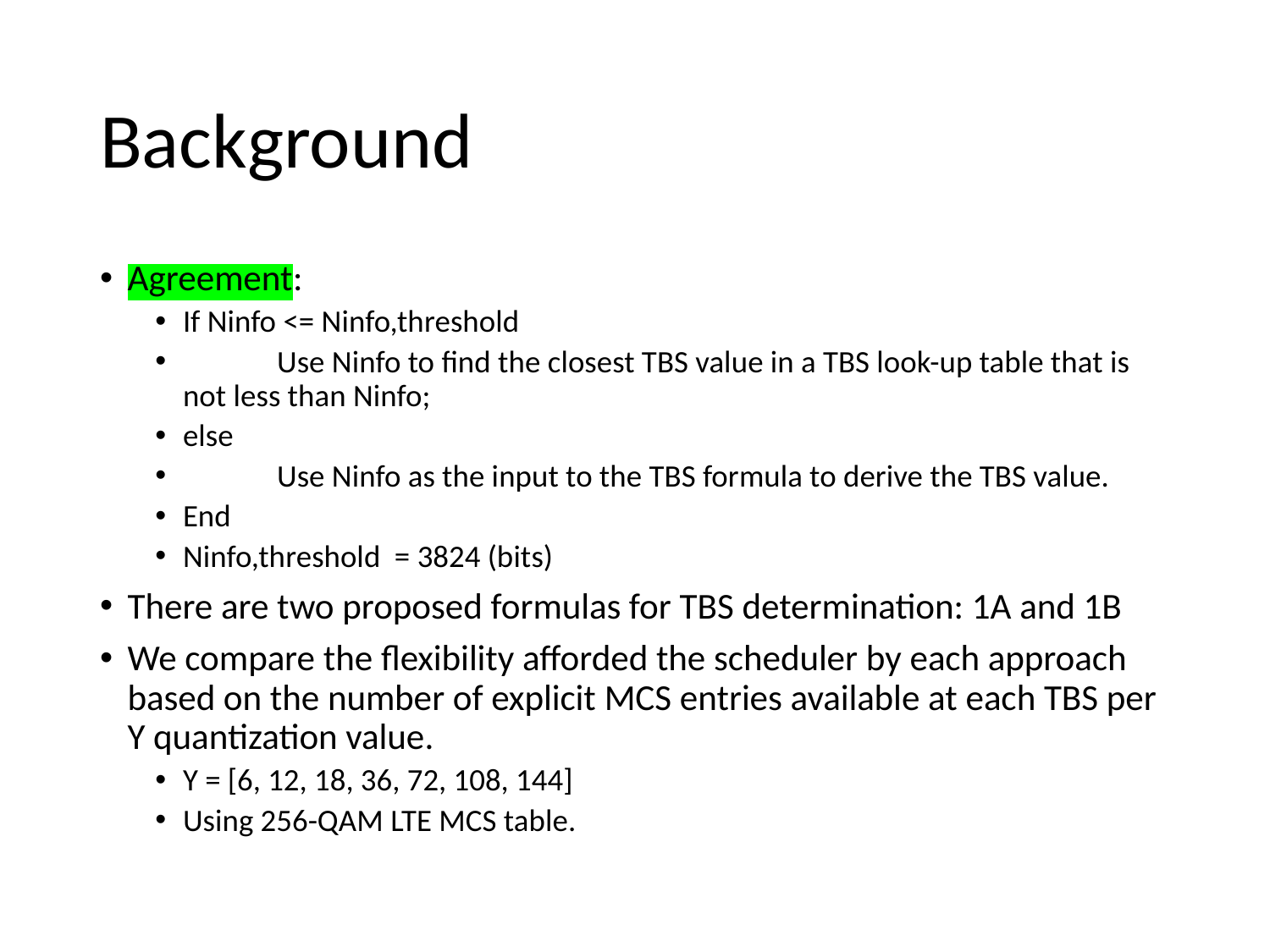

# Background
Agreement:
If Ninfo <= Ninfo,threshold
	Use Ninfo to find the closest TBS value in a TBS look-up table that is not less than Ninfo;
else
	Use Ninfo as the input to the TBS formula to derive the TBS value.
End
Ninfo,threshold  = 3824 (bits)
There are two proposed formulas for TBS determination: 1A and 1B
We compare the flexibility afforded the scheduler by each approach based on the number of explicit MCS entries available at each TBS per Y quantization value.
Y = [6, 12, 18, 36, 72, 108, 144]
Using 256-QAM LTE MCS table.